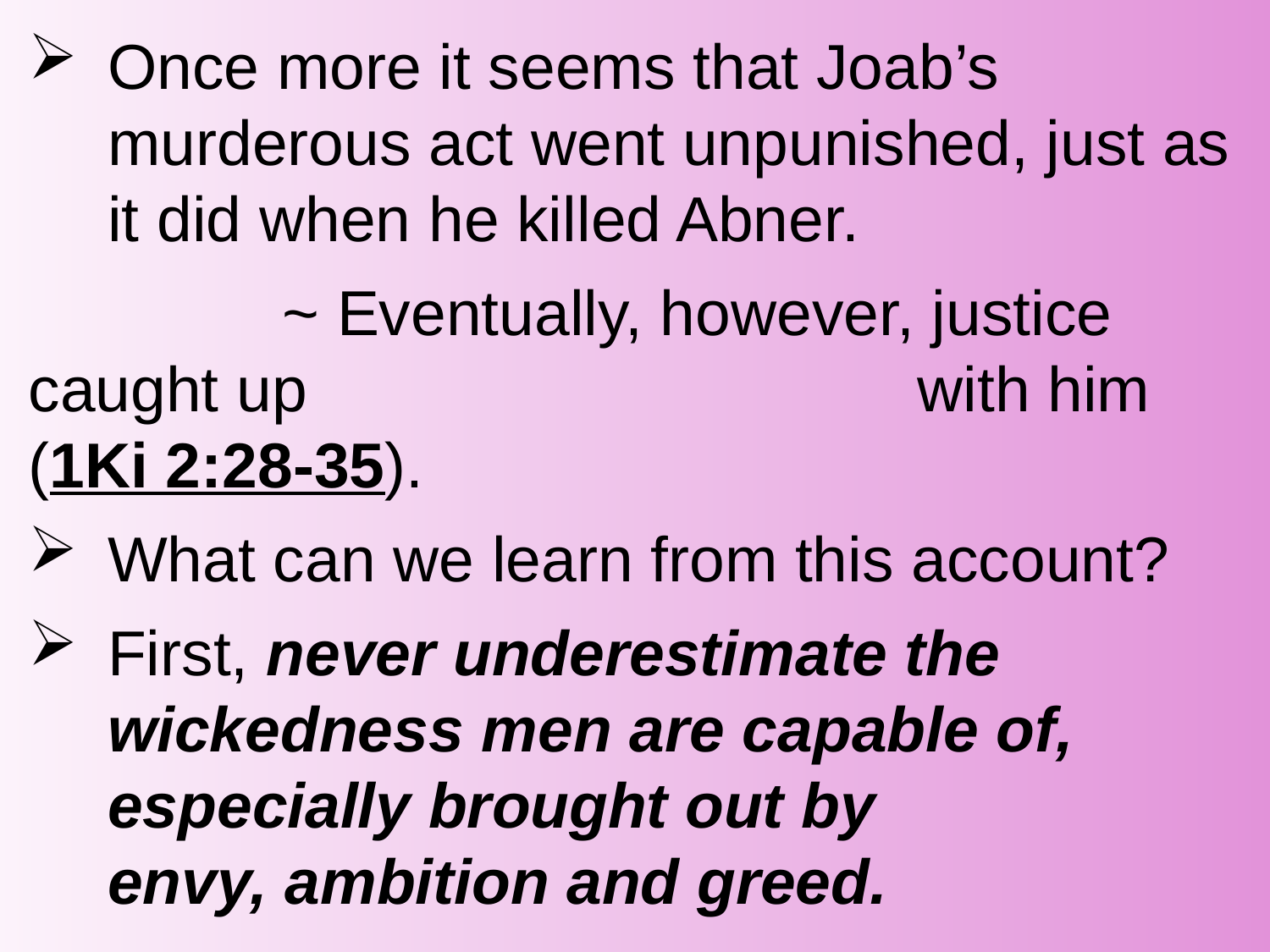

Once more it seems that Joab’s murderous act went unpunished, just as it did when he killed Abner.
		~ Eventually, however, justice caught up 					with him (1Ki 2:28-35).
What can we learn from this account?
First, never underestimate the wickedness men are capable of, especially brought out by envy, ambition and greed.